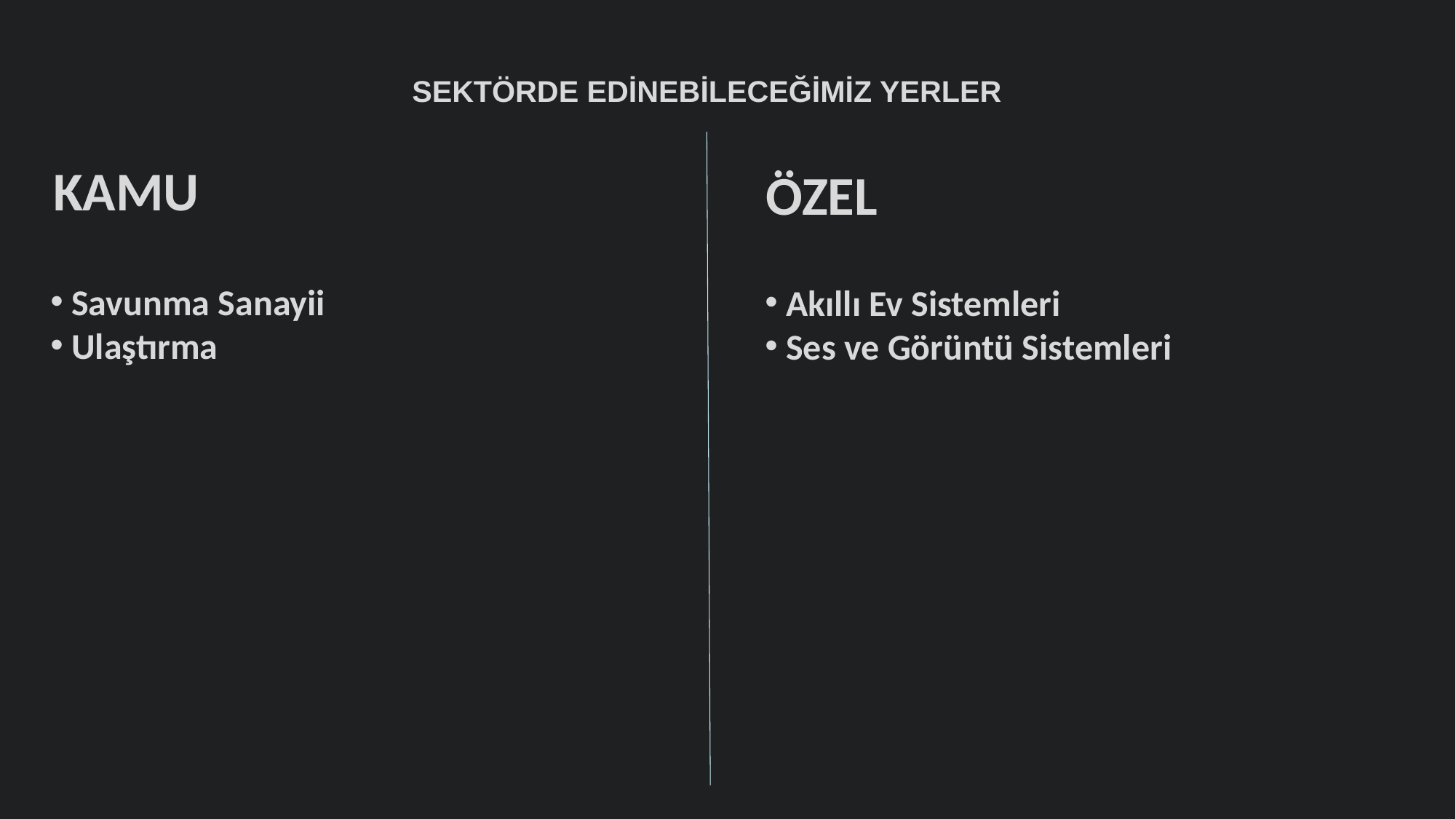

SEKTÖRDE EDİNEBİLECEĞİMİZ YERLER
KAMU
ÖZEL
 Savunma Sanayii
 Ulaştırma
 Akıllı Ev Sistemleri
 Ses ve Görüntü Sistemleri